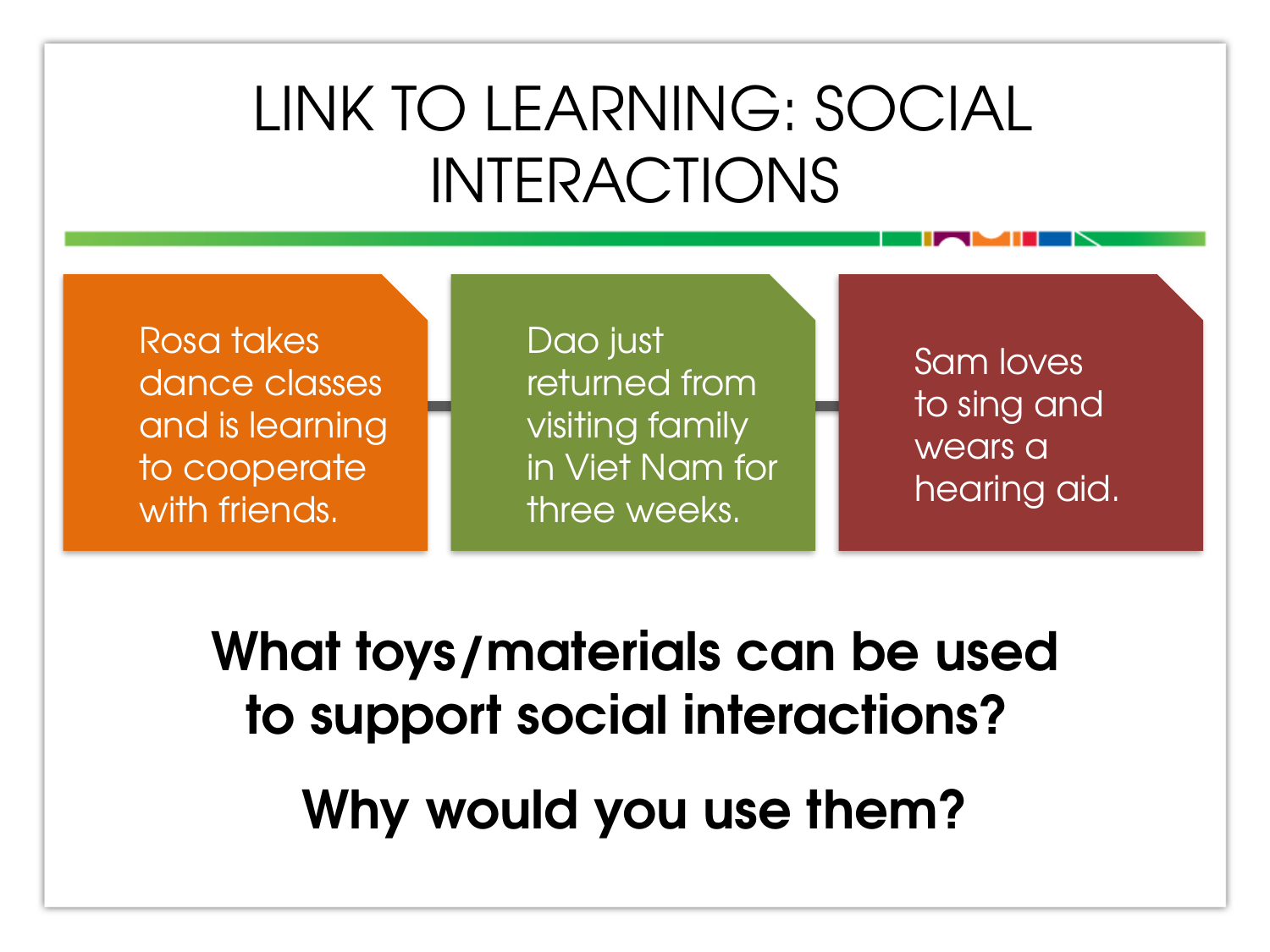

# LINK TO LEARNING: social interactions
Rosa takes dance classes and is learning to cooperate with friends.
Dao just returned from visiting family in Viet Nam for three weeks.
Sam loves
to sing and wears a hearing aid.
What toys/materials can be used to support social interactions?
Why would you use them?